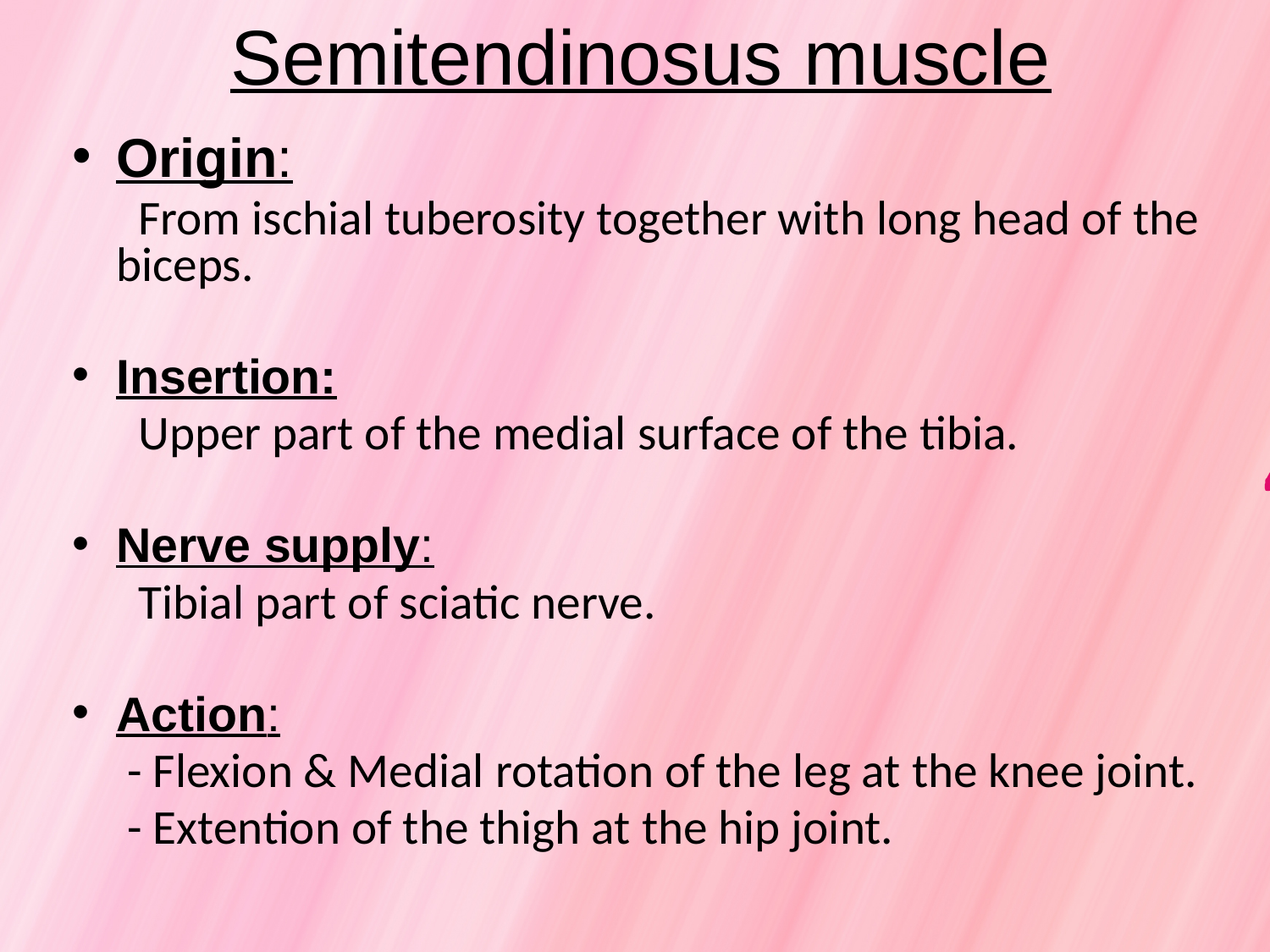

# Semitendinosus muscle
Origin:
      From ischial tuberosity together with long head of the biceps.

Insertion:
      Upper part of the medial surface of the tibia.

Nerve supply:
      Tibial part of sciatic nerve.

Action:
     - Flexion & Medial rotation of the leg at the knee joint.
     - Extention of the thigh at the hip joint.